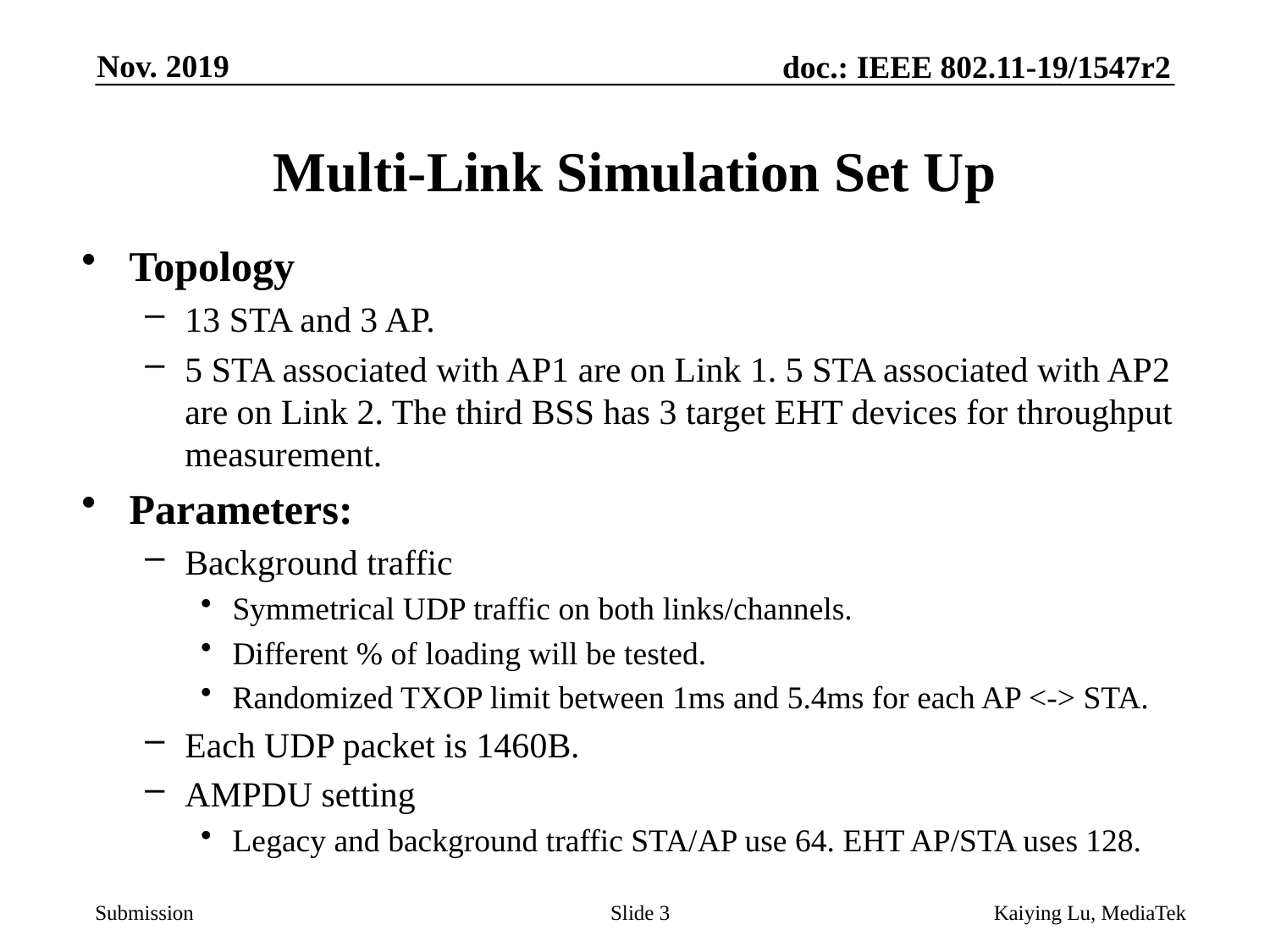

Nov. 2019
# Multi-Link Simulation Set Up
Topology
13 STA and 3 AP.
5 STA associated with AP1 are on Link 1. 5 STA associated with AP2 are on Link 2. The third BSS has 3 target EHT devices for throughput measurement.
Parameters:
Background traffic
Symmetrical UDP traffic on both links/channels.
Different % of loading will be tested.
Randomized TXOP limit between 1ms and 5.4ms for each AP <-> STA.
Each UDP packet is 1460B.
AMPDU setting
Legacy and background traffic STA/AP use 64. EHT AP/STA uses 128.

Slide 3
Kaiying Lu, MediaTek